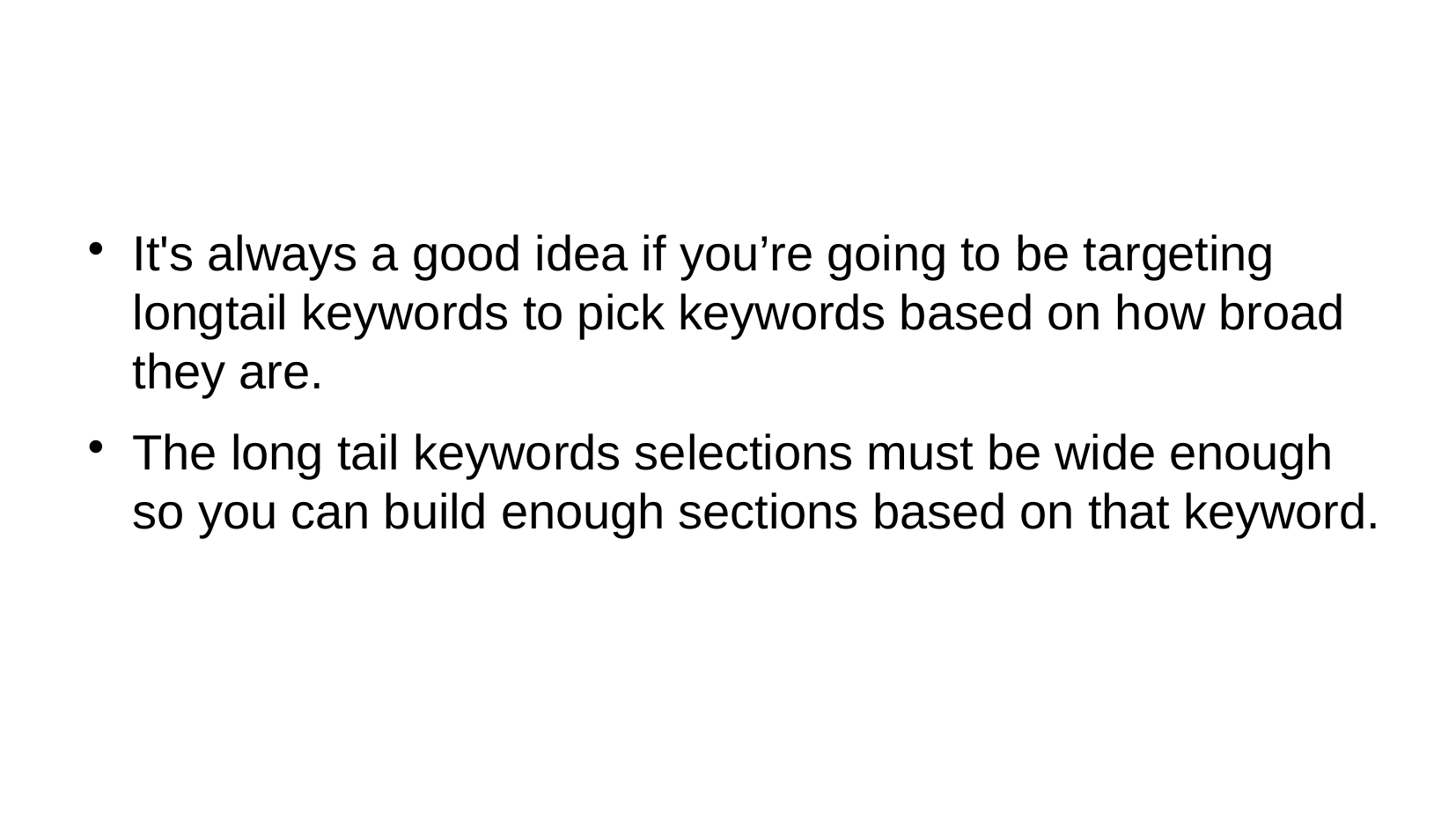

It's always a good idea if you’re going to be targeting longtail keywords to pick keywords based on how broad they are.
The long tail keywords selections must be wide enough so you can build enough sections based on that keyword.